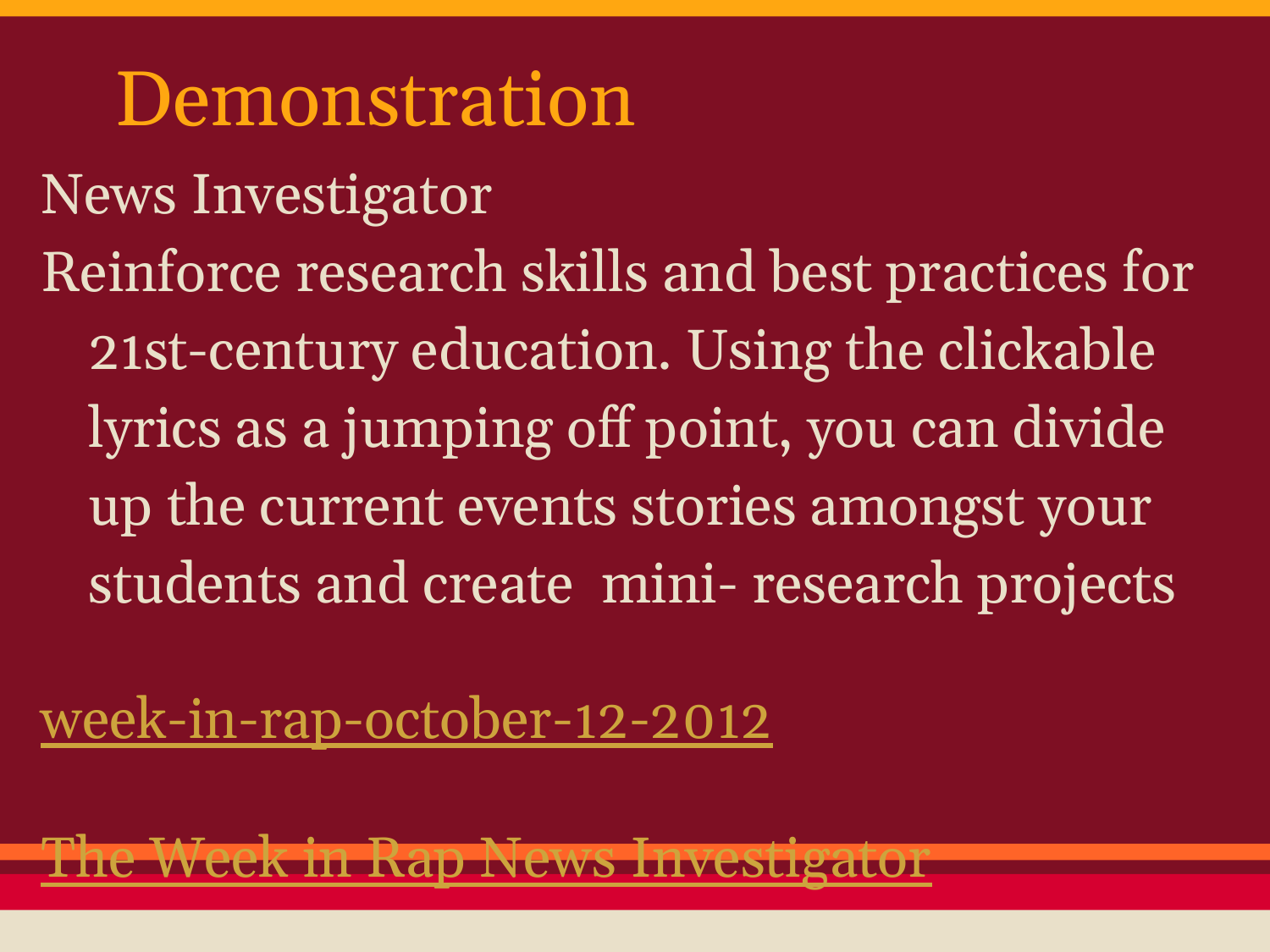

# Demonstration
News Investigator
Reinforce research skills and best practices for 21st-century education. Using the clickable lyrics as a jumping off point, you can divide up the current events stories amongst your students and create  mini- research projects

week-in-rap-october-12-2012

The Week in Rap News Investigator